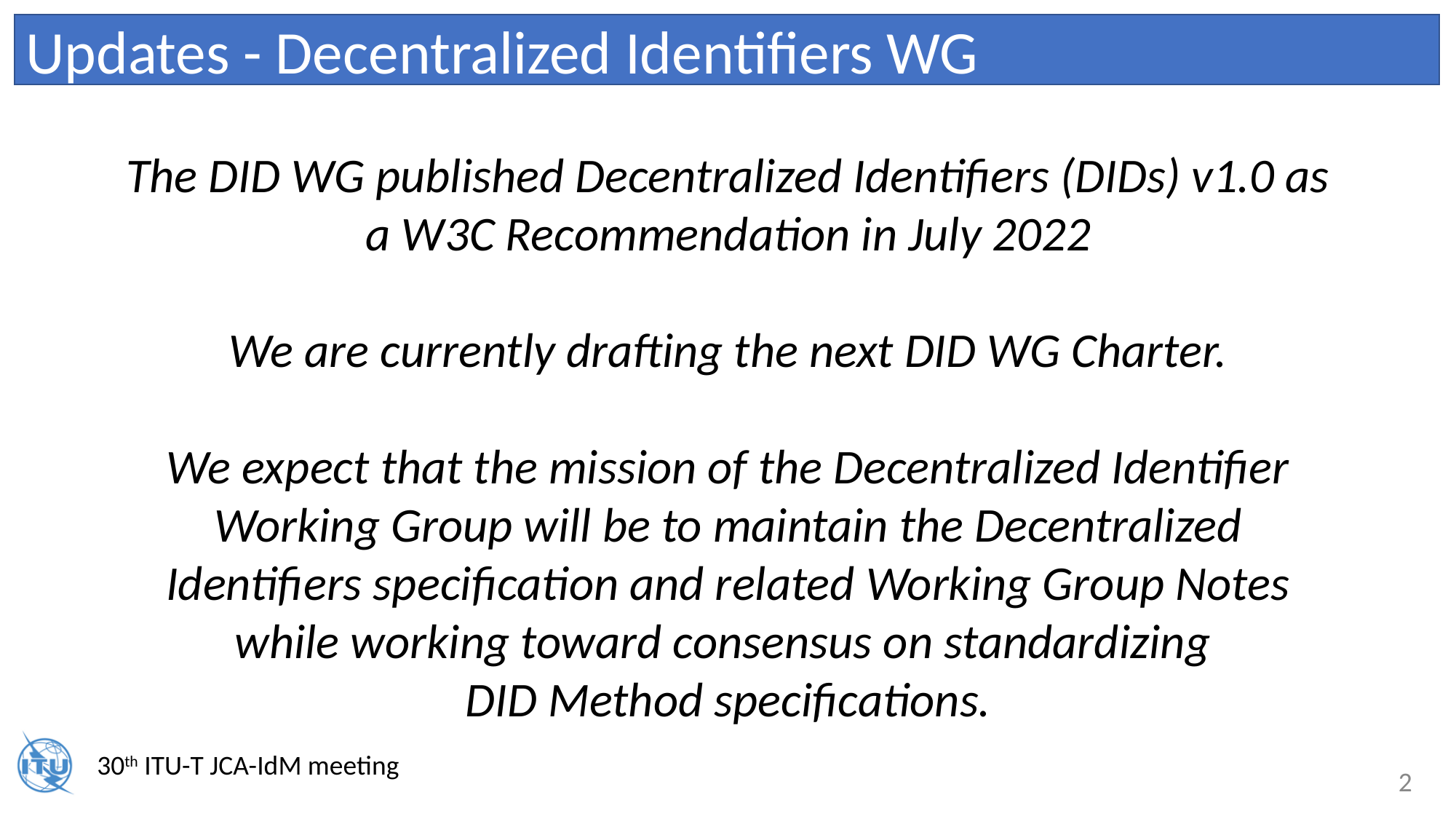

Updates - Decentralized Identifiers WG
The DID WG published Decentralized Identifiers (DIDs) v1.0 as a W3C Recommendation in July 2022

We are currently drafting the next DID WG Charter.

We expect that the mission of the Decentralized Identifier Working Group will be to maintain the Decentralized Identifiers specification and related Working Group Notes while working toward consensus on standardizing
DID Method specifications.

2